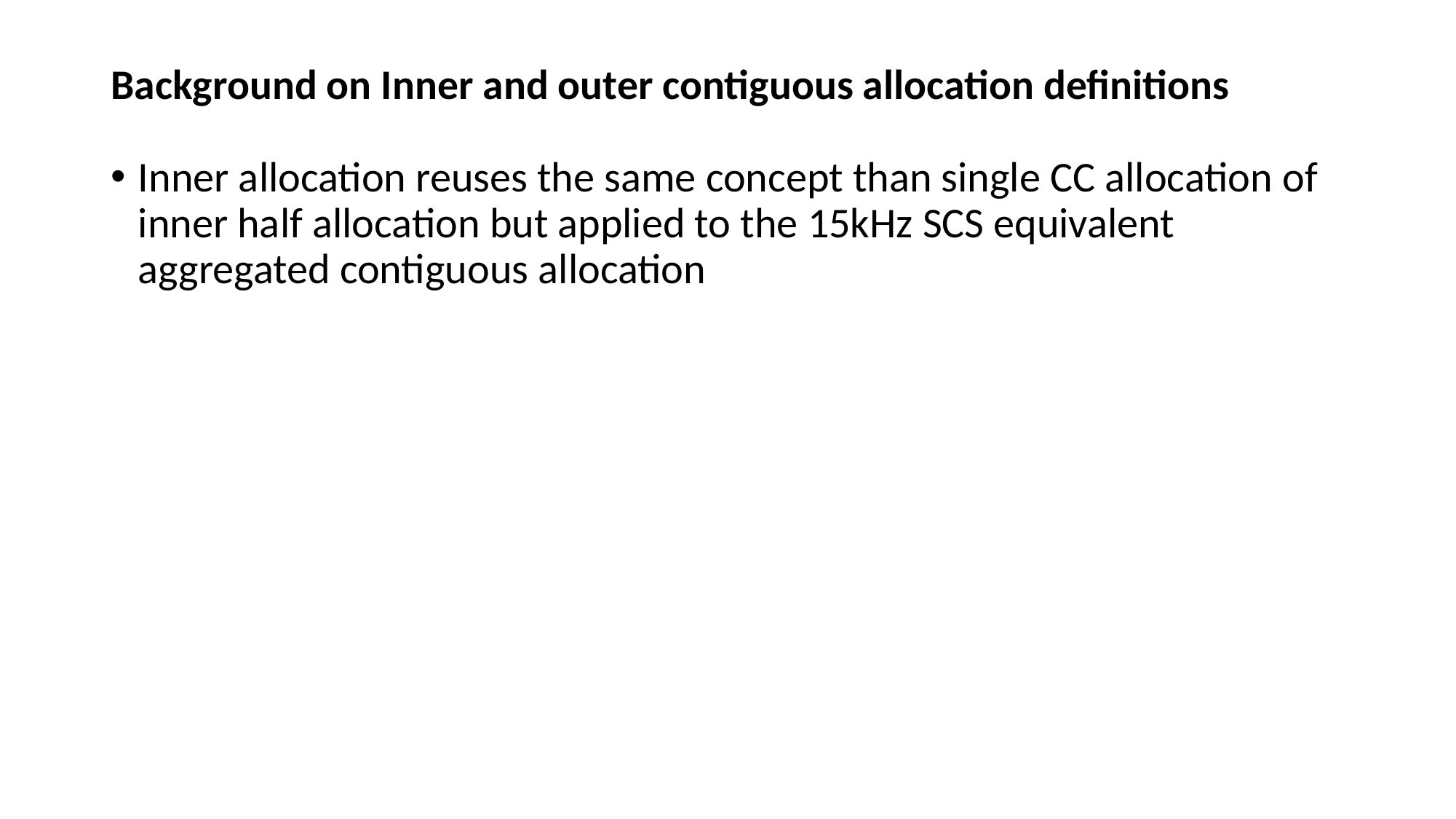

# Background on Inner and outer contiguous allocation definitions
Inner allocation reuses the same concept than single CC allocation of inner half allocation but applied to the 15kHz SCS equivalent aggregated contiguous allocation